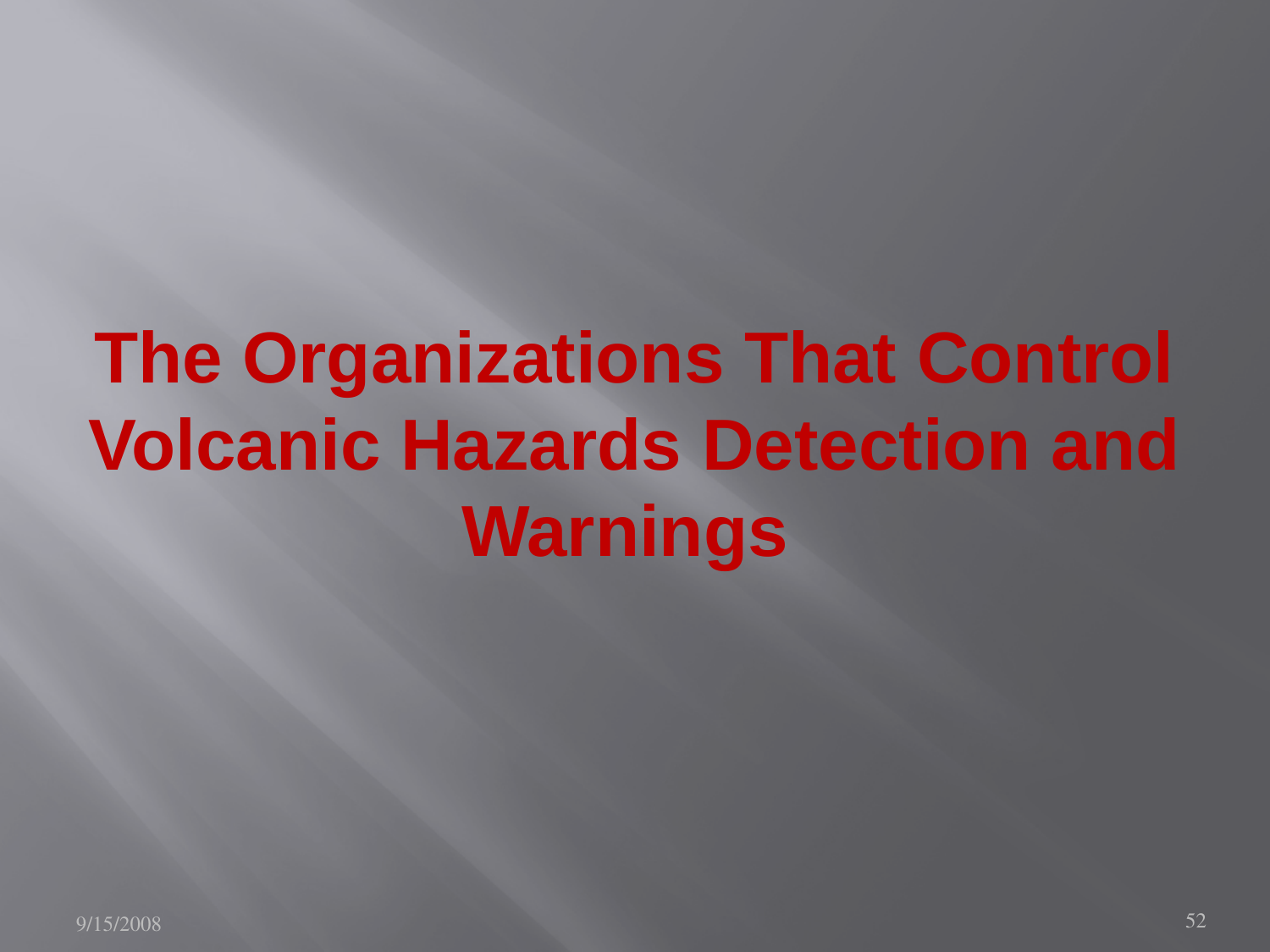

# The Organizations That Control Volcanic Hazards Detection and Warnings
9/15/2008
52